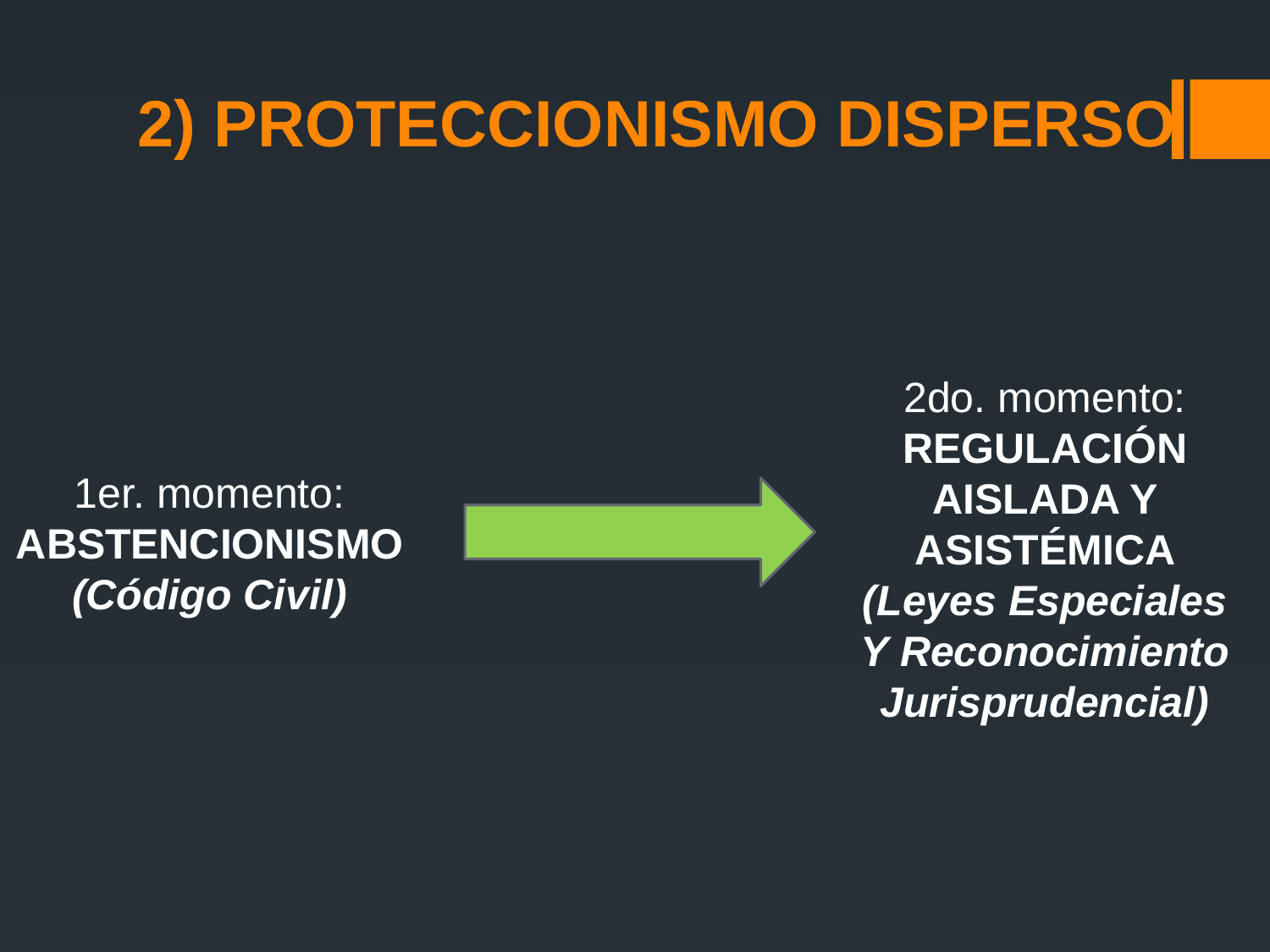

# 2) PROTECCIONISMO DISPERSO
2do. momento:
REGULACIÓN AISLADA Y ASISTÉMICA
(Leyes Especiales
Y Reconocimiento Jurisprudencial)
1er. momento:
ABSTENCIONISMO
(Código Civil)